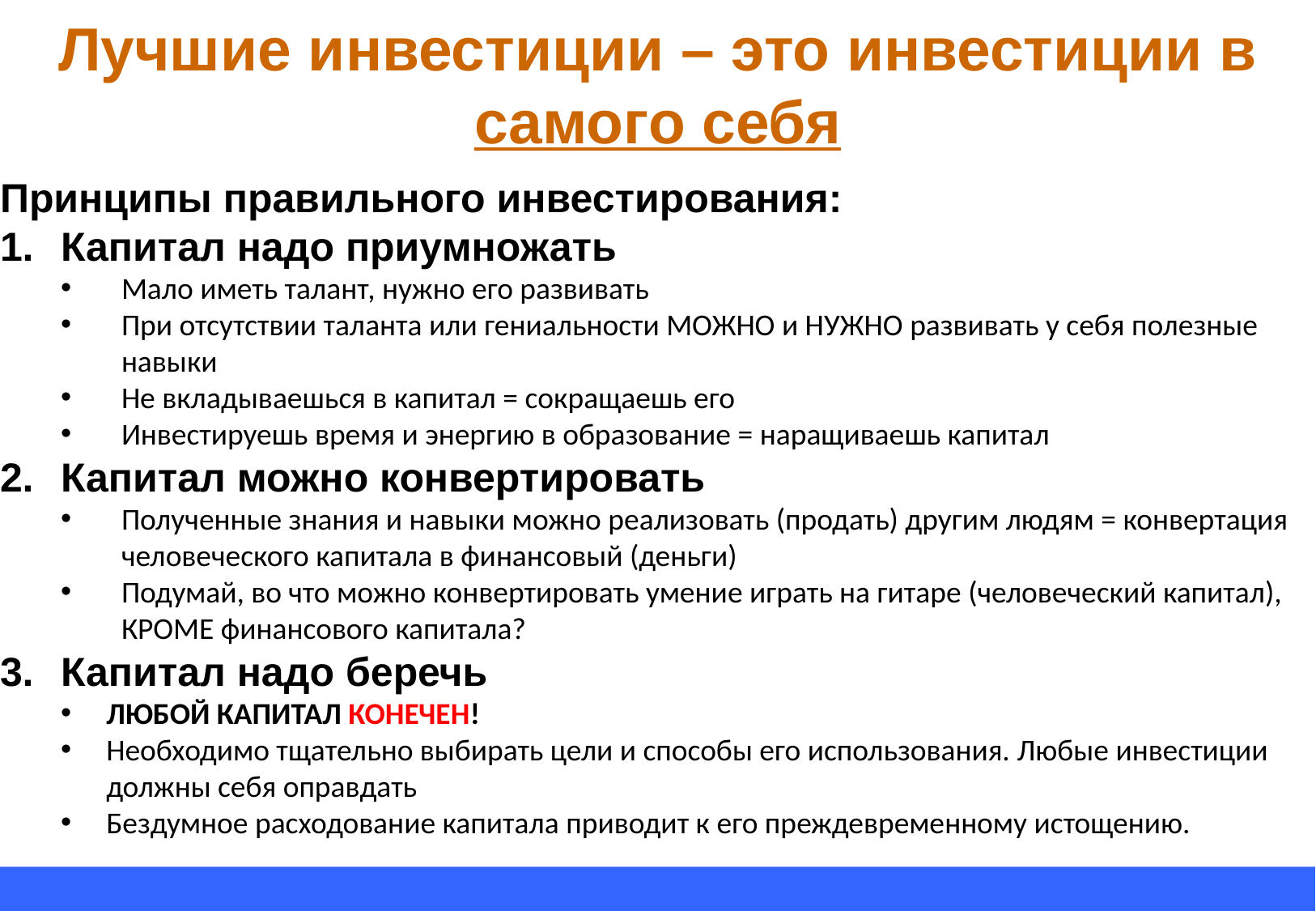

# Лучшие инвестиции – это инвестиции в самого себя
Принципы правильного инвестирования:
Капитал надо приумножать
Мало иметь талант, нужно его развивать
При отсутствии таланта или гениальности МОЖНО и НУЖНО развивать у себя полезные навыки
Не вкладываешься в капитал = сокращаешь его
Инвестируешь время и энергию в образование = наращиваешь капитал
Капитал можно конвертировать
Полученные знания и навыки можно реализовать (продать) другим людям = конвертация человеческого капитала в финансовый (деньги)
Подумай, во что можно конвертировать умение играть на гитаре (человеческий капитал), КРОМЕ финансового капитала?
Капитал надо беречь
ЛЮБОЙ КАПИТАЛ КОНЕЧЕН!
Необходимо тщательно выбирать цели и способы его использования. Любые инвестиции должны себя оправдать
Бездумное расходование капитала приводит к его преждевременному истощению.